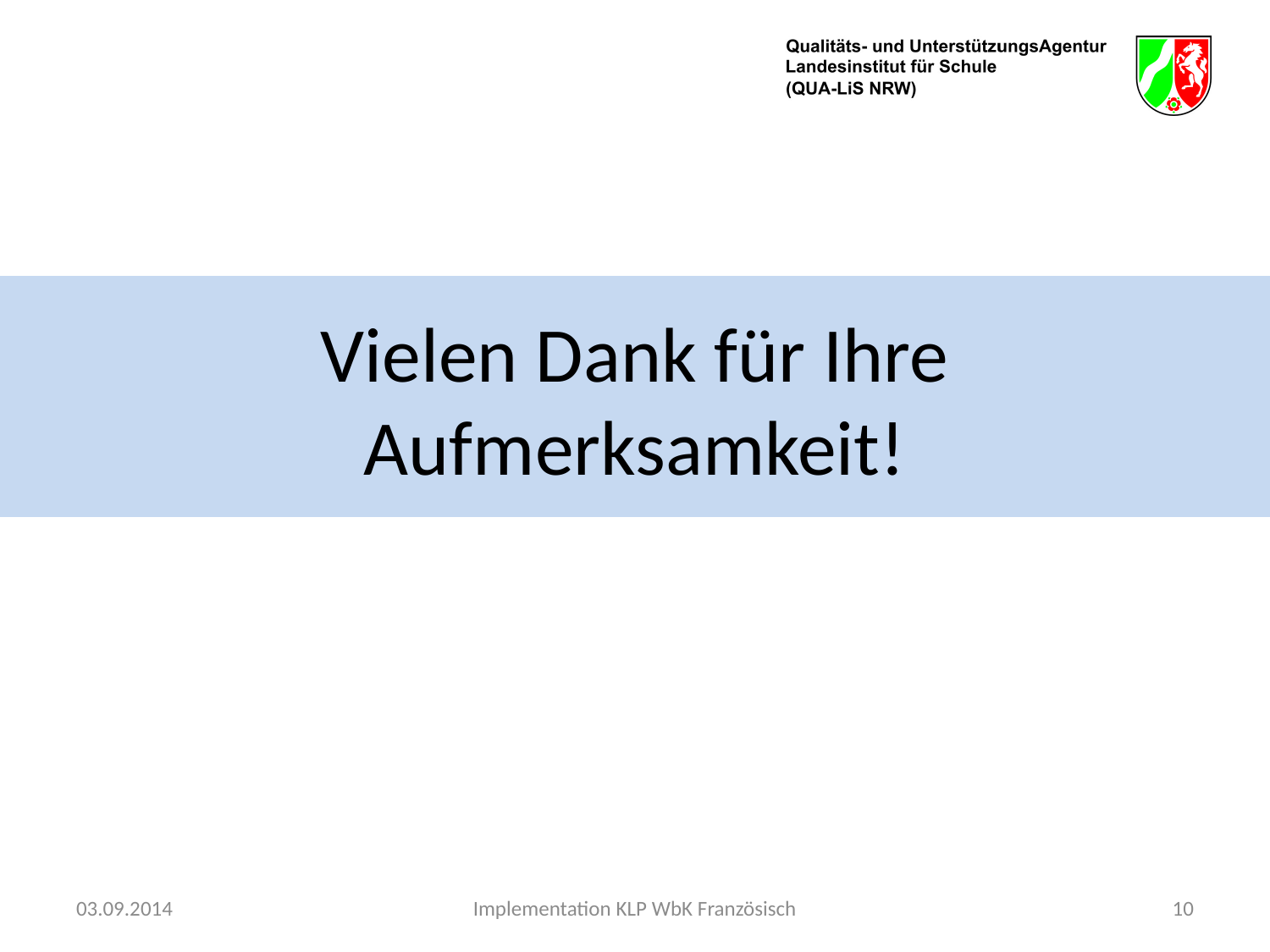

# Vielen Dank für Ihre Aufmerksamkeit!

03.09.2014
Implementation KLP WbK Französisch
10